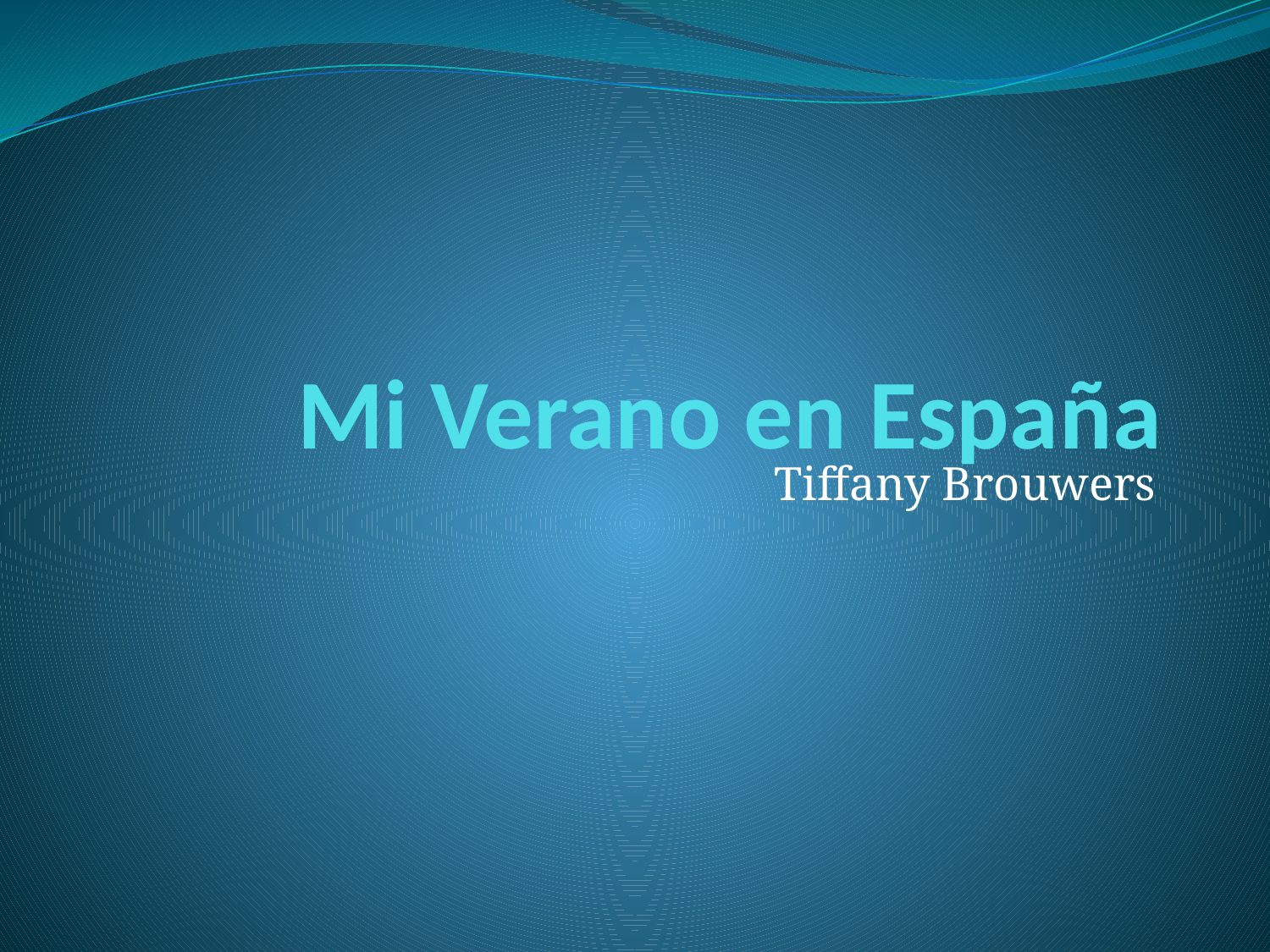

# Mi Verano en España
Tiffany Brouwers